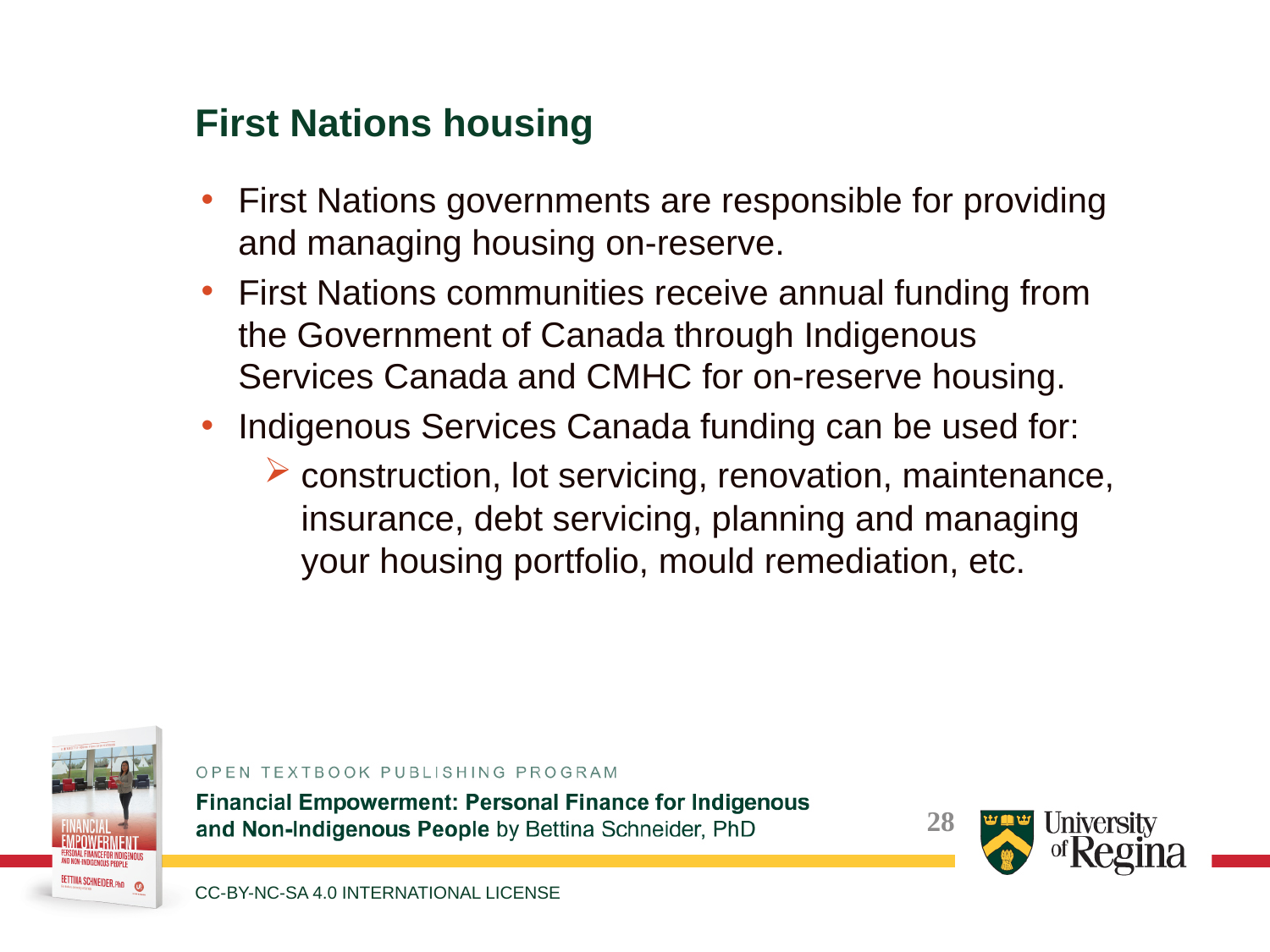

First Nations housing
First Nations governments are responsible for providing and managing housing on-reserve.
First Nations communities receive annual funding from the Government of Canada through Indigenous Services Canada and CMHC for on-reserve housing.
Indigenous Services Canada funding can be used for:
construction, lot servicing, renovation, maintenance, insurance, debt servicing, planning and managing your housing portfolio, mould remediation, etc.
CC-BY-NC-SA 4.0 INTERNATIONAL LICENSE